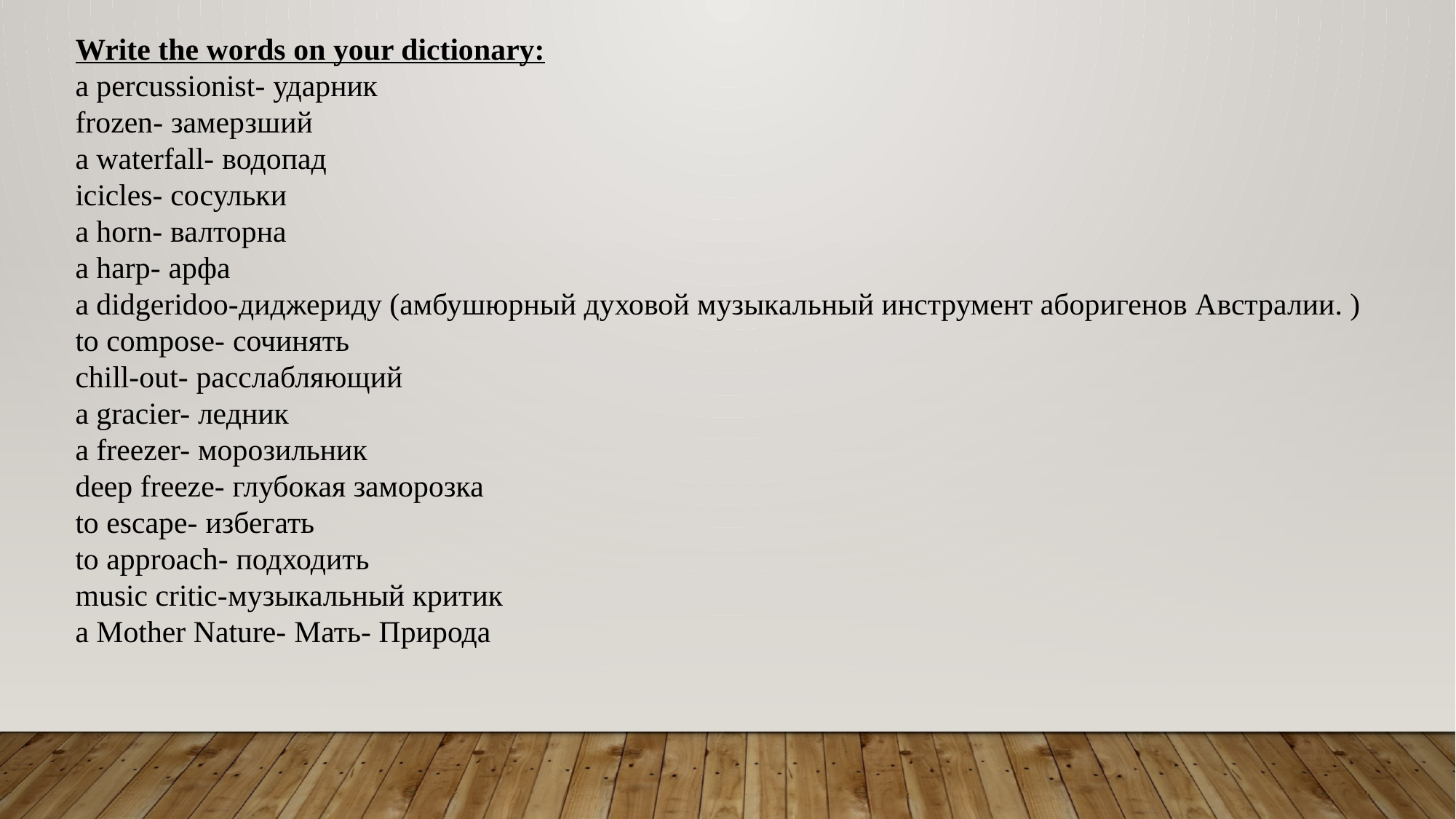

Write the words on your dictionary:
a percussionist- ударник
frozen- замерзший
a waterfall- водопад
icicles- сосульки
a horn- валторна
a harp- арфа
a didgeridoo-диджериду (амбушюрный духовой музыкальный инструмент аборигенов Австралии. )
to compose- сочинять
chill-out- расслабляющий
a gracier- ледник
a freezer- морозильник
deep freeze- глубокая заморозка
to escape- избегать
to approach- подходить
music critic-музыкальный критик
a Mother Nature- Мать- Природа